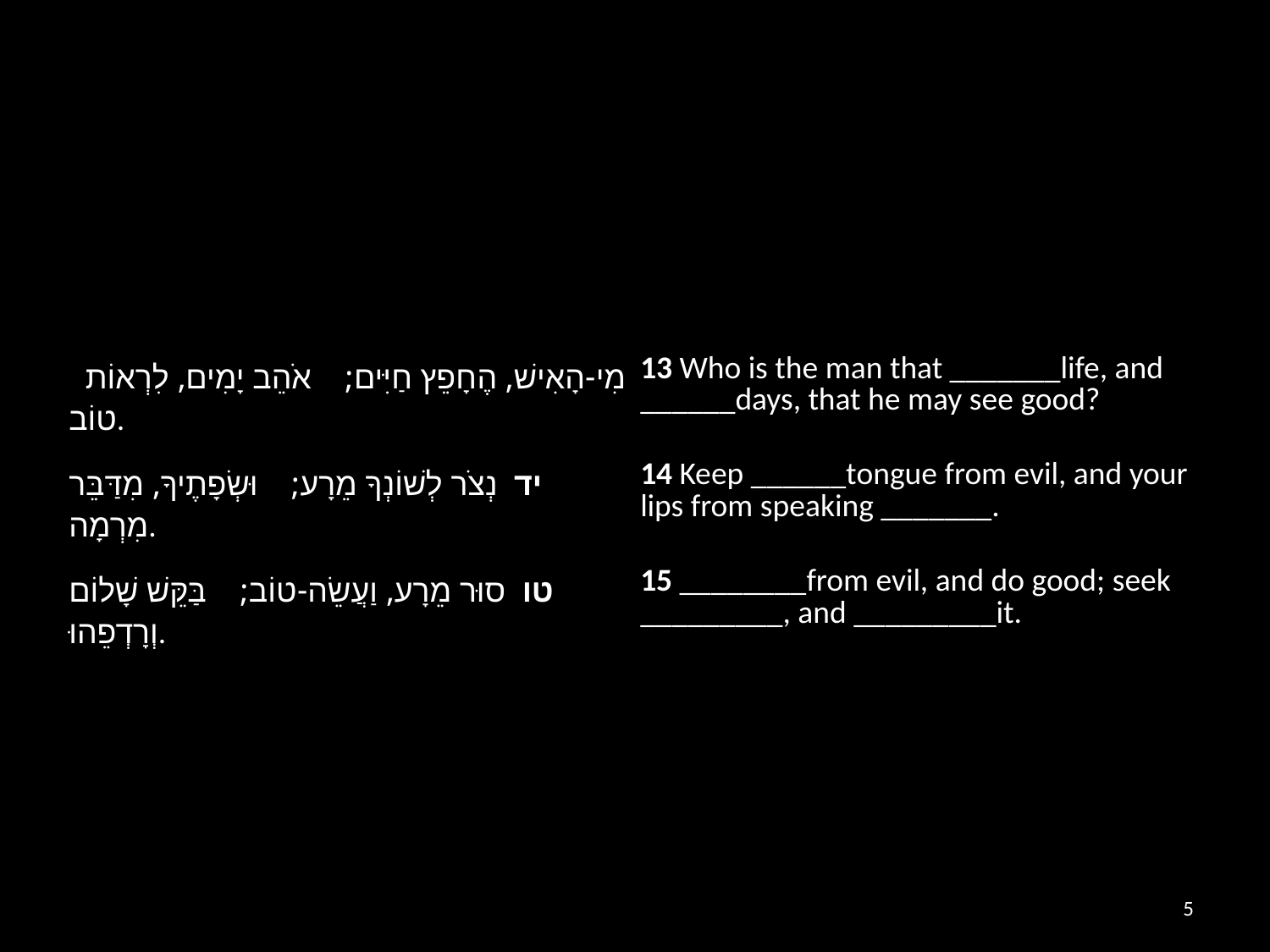

#
| מִי-הָאִישׁ, הֶחָפֵץ חַיִּים;    אֹהֵב יָמִים, לִרְאוֹת טוֹב. | 13 Who is the man that \_\_\_\_\_\_\_life, and \_\_\_\_\_\_days, that he may see good? |
| --- | --- |
| יד  נְצֹר לְשׁוֹנְךָ מֵרָע;    וּשְׂפָתֶיךָ, מִדַּבֵּר מִרְמָה. | 14 Keep \_\_\_\_\_\_tongue from evil, and your lips from speaking \_\_\_\_\_\_\_. |
| טו  סוּר מֵרָע, וַעֲשֵׂה-טוֹב;    בַּקֵּשׁ שָׁלוֹם וְרָדְפֵהוּ. | 15 \_\_\_\_\_\_\_\_from evil, and do good; seek \_\_\_\_\_\_\_\_\_, and \_\_\_\_\_\_\_\_\_it. |
5